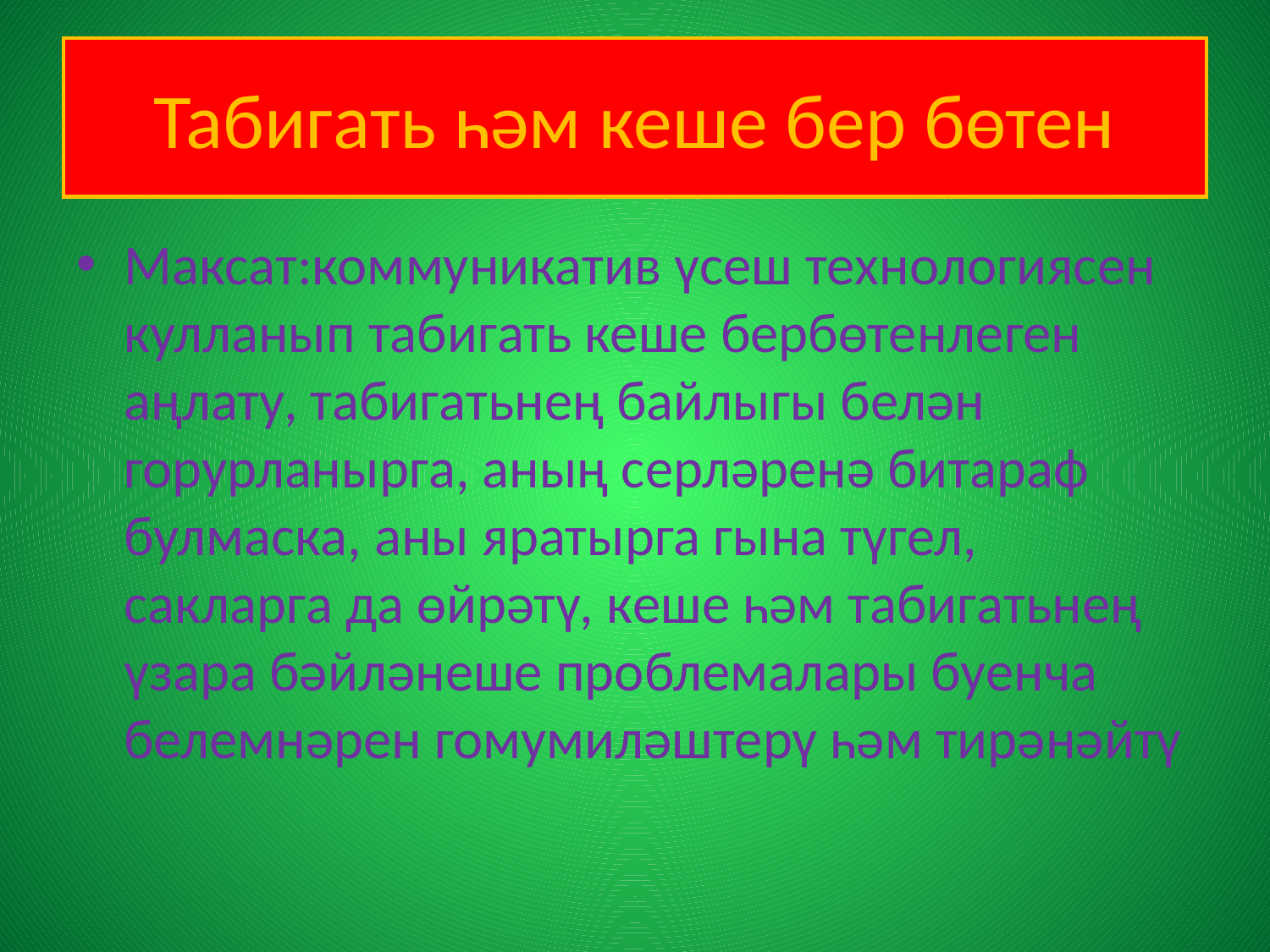

# Табигать һәм кеше бер бөтен
Максат:коммуникатив үсеш технологиясен кулланып табигать кеше бербөтенлеген аңлату, табигатьнең байлыгы белән горурланырга, аның серләренә битараф булмаска, аны яратырга гына түгел, сакларга да өйрәтү, кеше һәм табигатьнең үзара бәйләнеше проблемалары буенча белемнәрен гомумиләштерү һәм тирәнәйтү